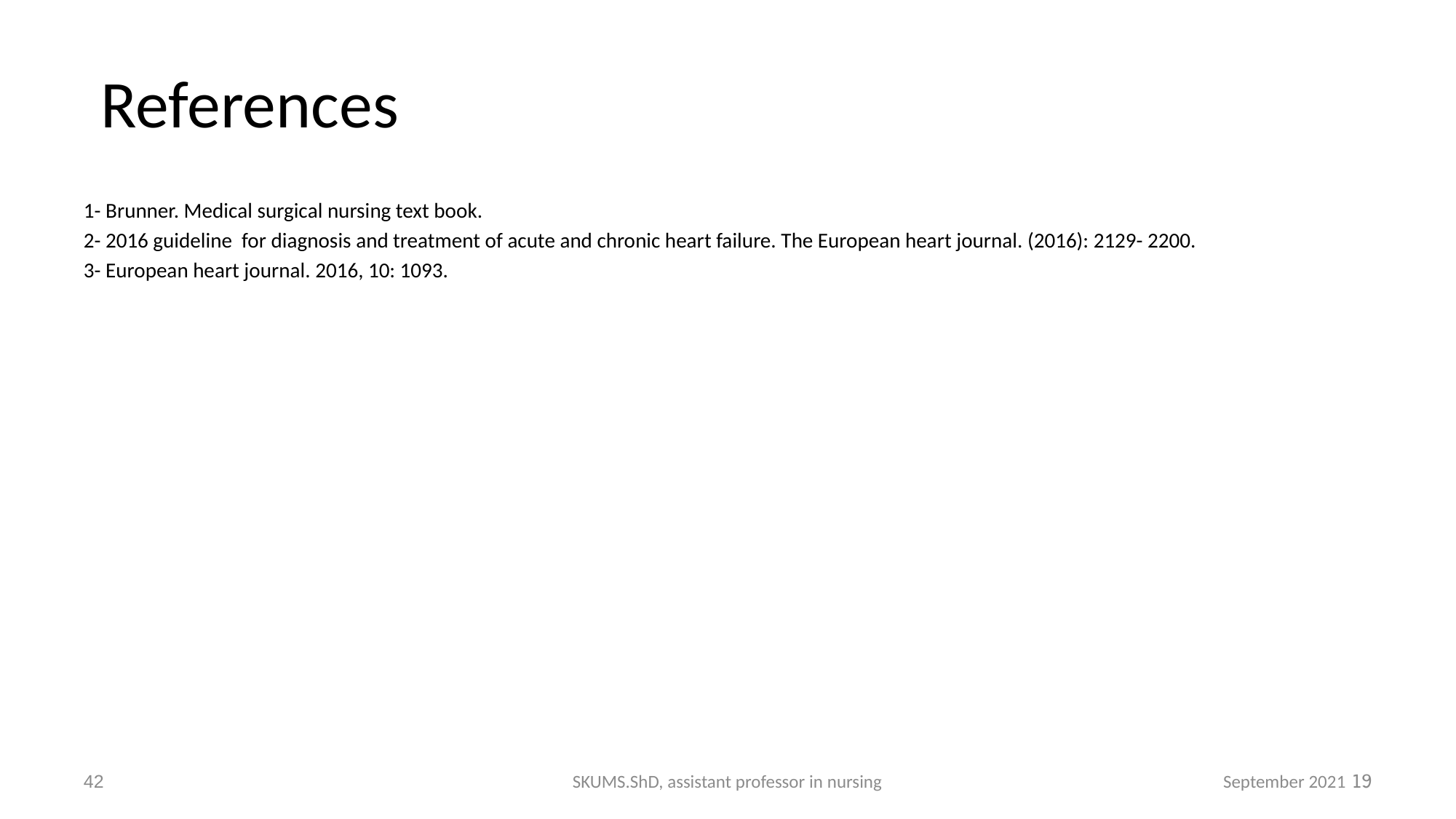

# References
1- Brunner. Medical surgical nursing text book.
2- 2016 guideline  for diagnosis and treatment of acute and chronic heart failure. The European heart journal. (2016): 2129- 2200.
3- European heart journal. 2016, 10: 1093.
42
SKUMS.ShD, assistant professor in nursing
19 September 2021